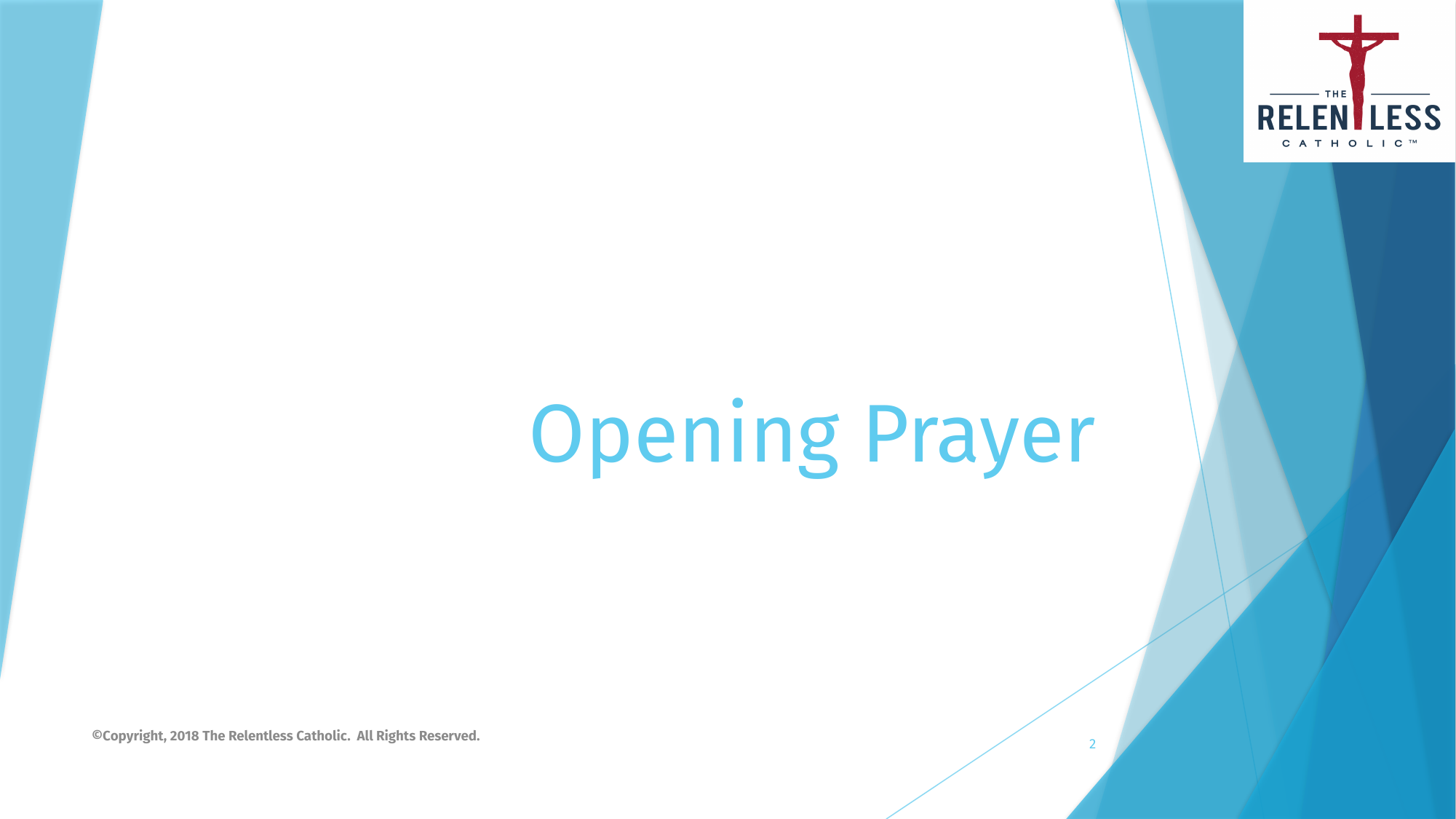

# Opening Prayer

©Copyright, 2018 The Relentless Catholic.  All Rights Reserved.

2